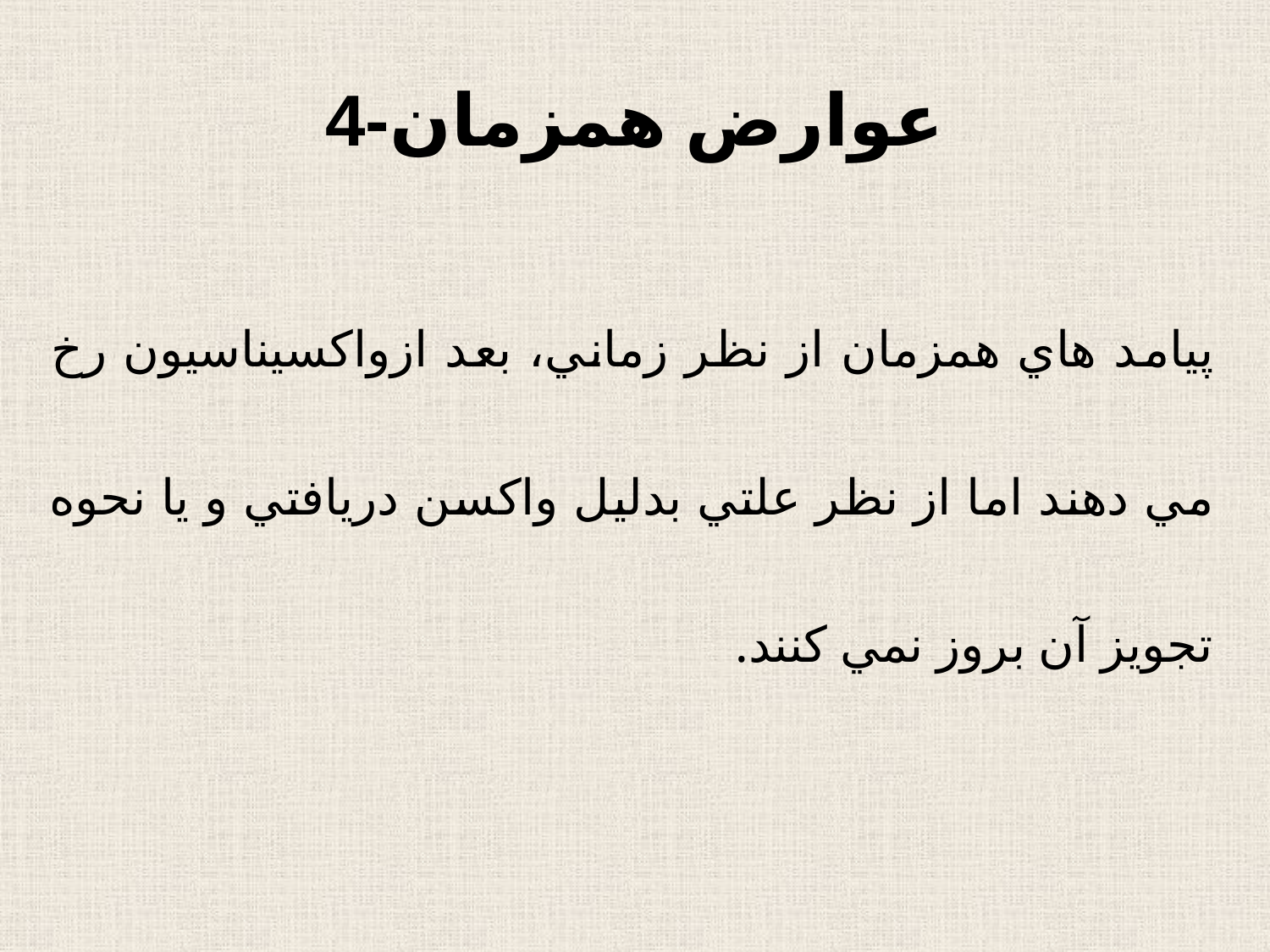

# 4-عوارض همزمان
پيامد هاي همزمان از نظر زماني، بعد ازواكسيناسيون رخ مي دهند اما از نظر علتي بدليل واكسن دريافتي و يا نحوه تجويز آن بروز نمي كنند.